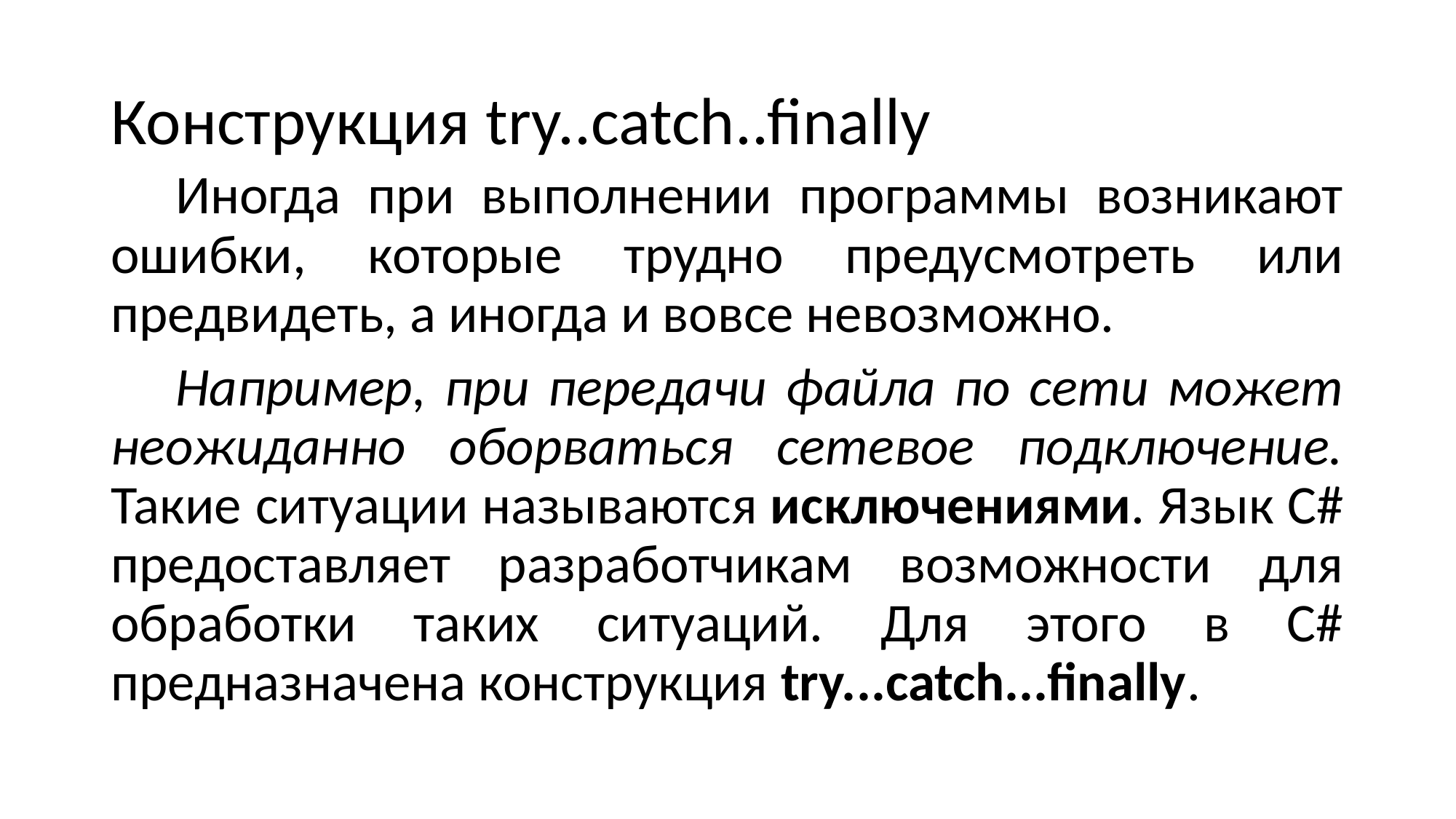

# Конструкция try..catch..finally
Иногда при выполнении программы возникают ошибки, которые трудно предусмотреть или предвидеть, а иногда и вовсе невозможно.
Например, при передачи файла по сети может неожиданно оборваться сетевое подключение. Такие ситуации называются исключениями. Язык C# предоставляет разработчикам возможности для обработки таких ситуаций. Для этого в C# предназначена конструкция try...catch...finally.